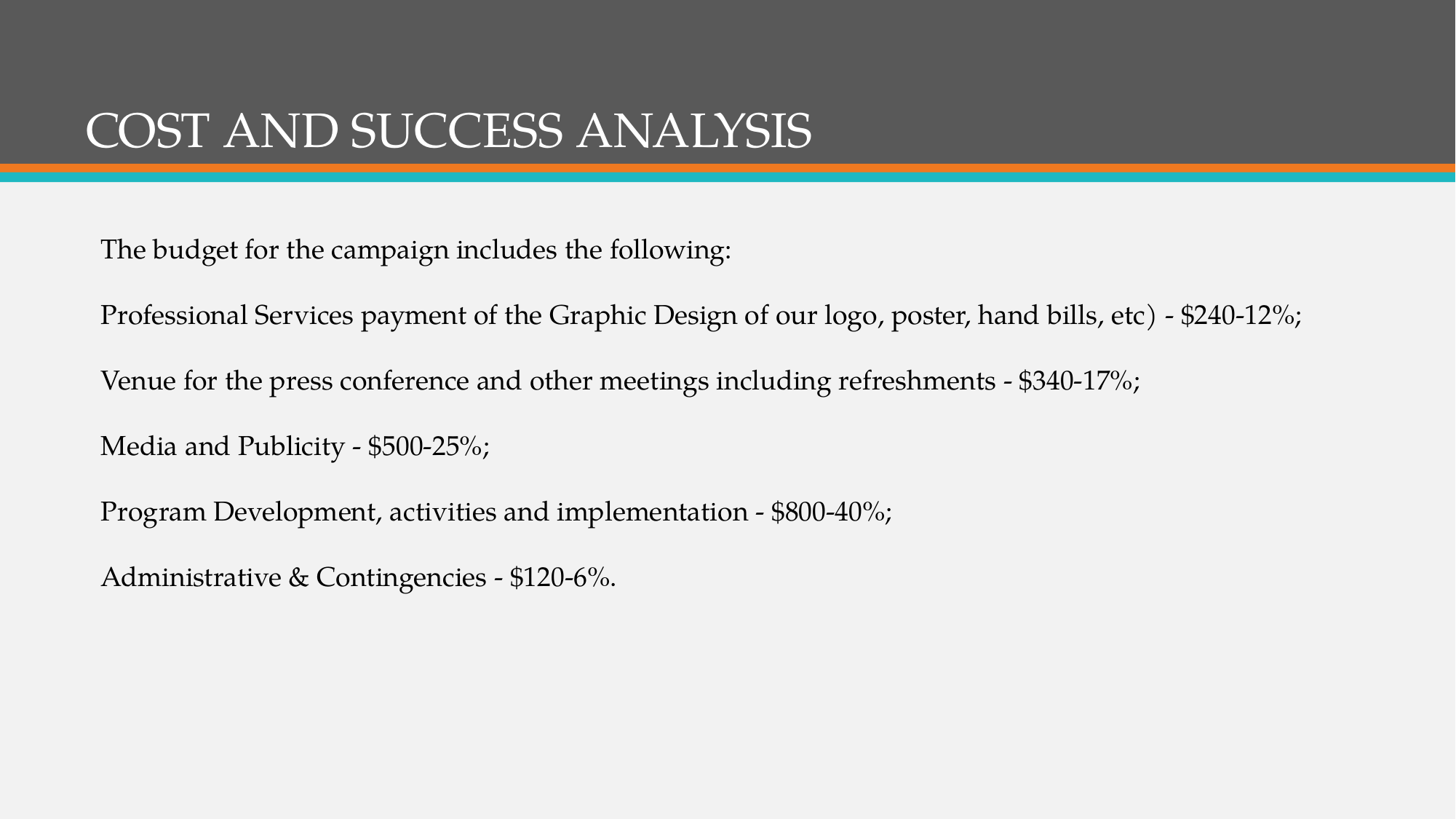

# COST AND SUCCESS ANALYSIS
The budget for the campaign includes the following:

Professional Services payment of the Graphic Design of our logo, poster, hand bills, etc) - $240-12%;

Venue for the press conference and other meetings including refreshments - $340-17%;

Media and Publicity - $500-25%;

Program Development, activities and implementation - $800-40%;

Administrative & Contingencies - $120-6%.